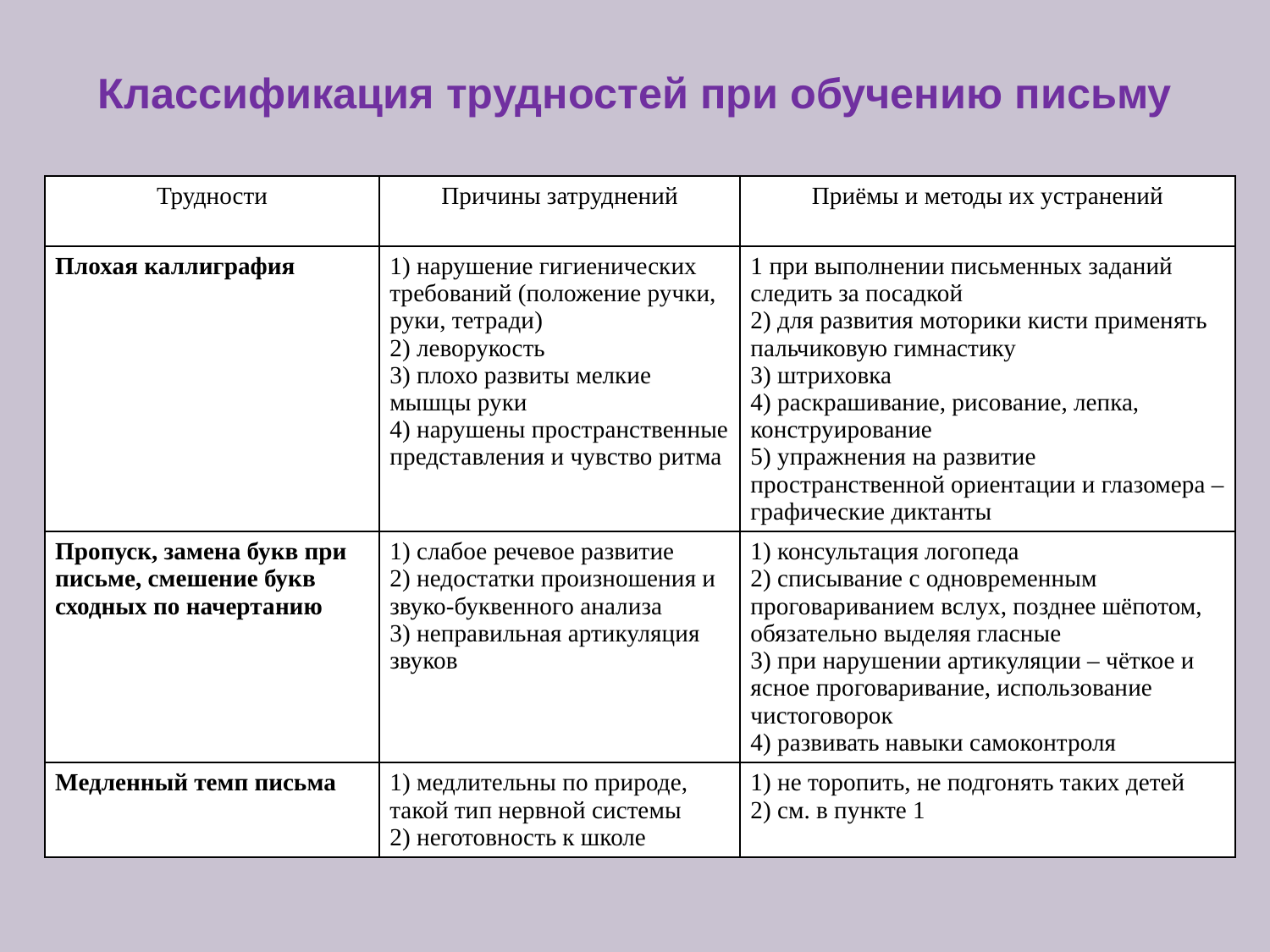

# Классификация трудностей при обучению письму
| Трудности | Причины затруднений | Приёмы и методы их устранений |
| --- | --- | --- |
| Плохая каллиграфия | 1) нарушение гигиенических требований (положение ручки, руки, тетради) 2) леворукость 3) плохо развиты мелкие мышцы руки 4) нарушены пространственные представления и чувство ритма | 1 при выполнении письменных заданий следить за посадкой 2) для развития моторики кисти применять пальчиковую гимнастику 3) штриховка 4) раскрашивание, рисование, лепка, конструирование 5) упражнения на развитие пространственной ориентации и глазомера – графические диктанты |
| Пропуск, замена букв при письме, смешение букв сходных по начертанию | 1) слабое речевое развитие 2) недостатки произношения и звуко-буквенного анализа 3) неправильная артикуляция звуков | 1) консультация логопеда 2) списывание с одновременным проговариванием вслух, позднее шёпотом, обязательно выделяя гласные 3) при нарушении артикуляции – чёткое и ясное проговаривание, использование чистоговорок 4) развивать навыки самоконтроля |
| Медленный темп письма | 1) медлительны по природе, такой тип нервной системы 2) неготовность к школе | 1) не торопить, не подгонять таких детей 2) см. в пункте 1 |